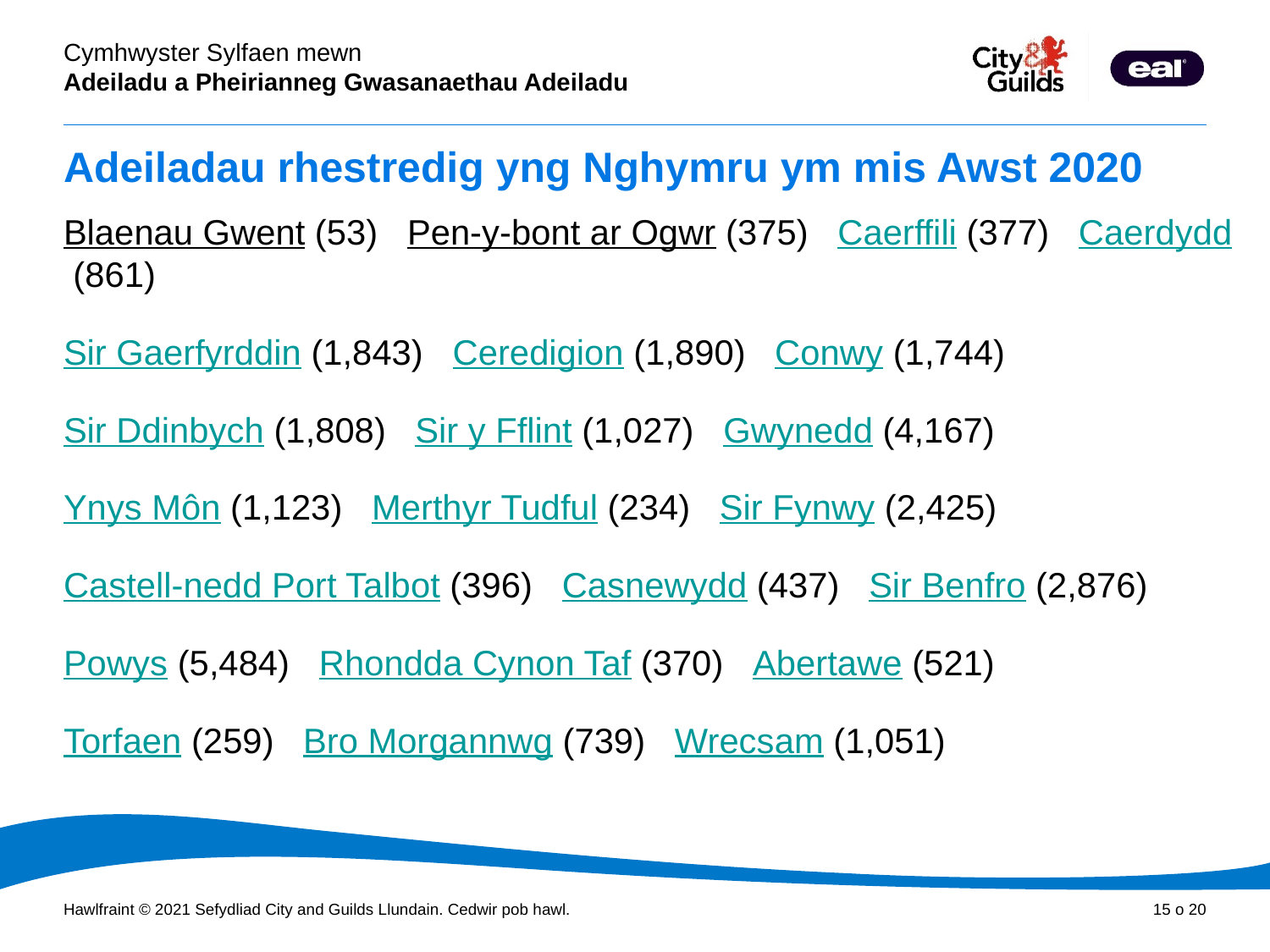

# Adeiladau rhestredig yng Nghymru ym mis Awst 2020
Blaenau Gwent (53)   Pen-y-bont ar Ogwr (375)   Caerffili (377)   Caerdydd (861)
Sir Gaerfyrddin (1,843)   Ceredigion (1,890)   Conwy (1,744)
Sir Ddinbych (1,808)   Sir y Fflint (1,027)   Gwynedd (4,167)
Ynys Môn (1,123)   Merthyr Tudful (234)   Sir Fynwy (2,425)
Castell-nedd Port Talbot (396)   Casnewydd (437)   Sir Benfro (2,876)
Powys (5,484)   Rhondda Cynon Taf (370)   Abertawe (521)
Torfaen (259)   Bro Morgannwg (739)   Wrecsam (1,051)